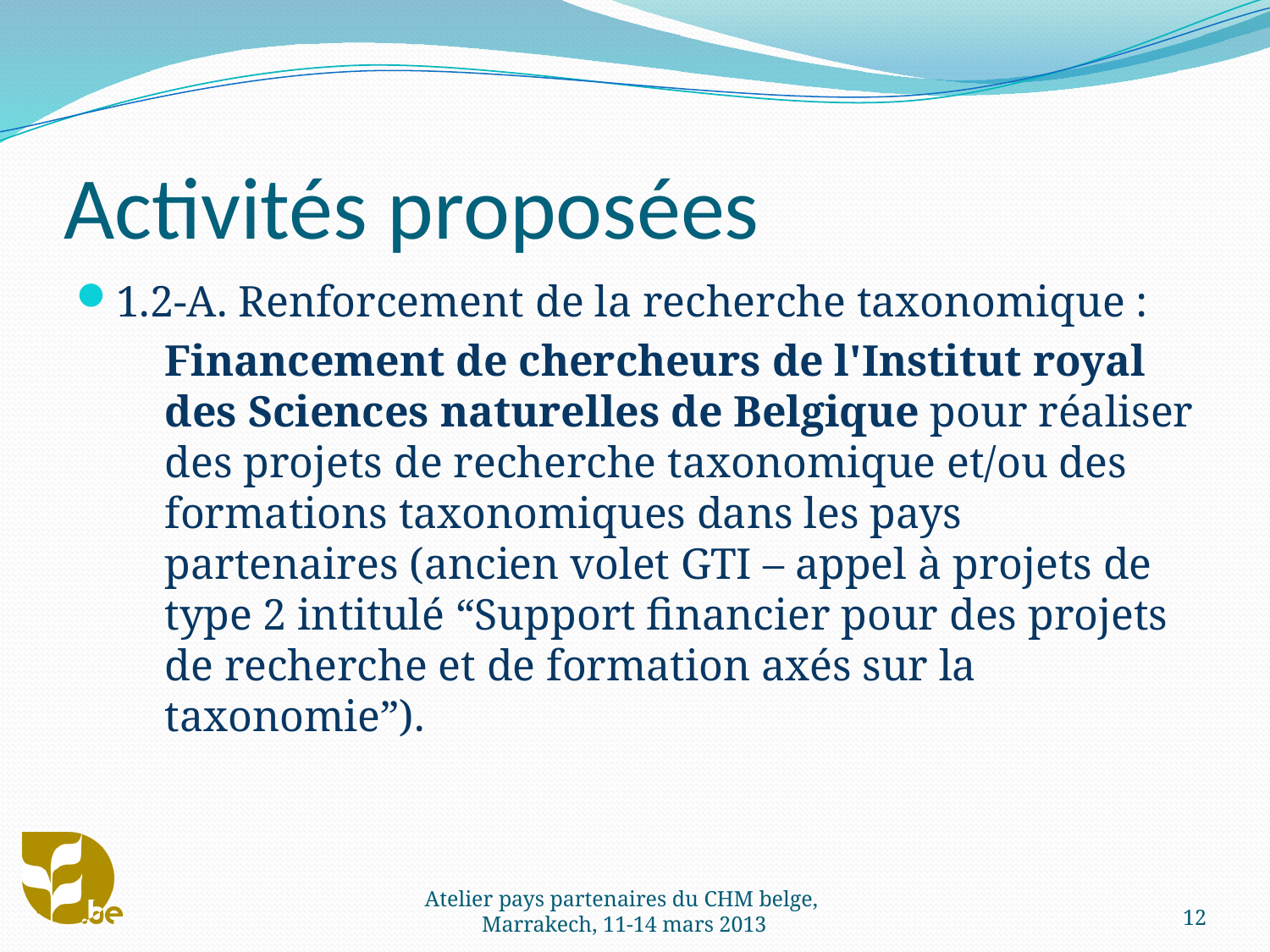

# Activités proposées
1.2-A. Renforcement de la recherche taxonomique :
	Financement de chercheurs de l'Institut royal des Sciences naturelles de Belgique pour réaliser des projets de recherche taxonomique et/ou des formations taxonomiques dans les pays partenaires (ancien volet GTI – appel à projets de type 2 intitulé “Support financier pour des projets de recherche et de formation axés sur la taxonomie”).
12